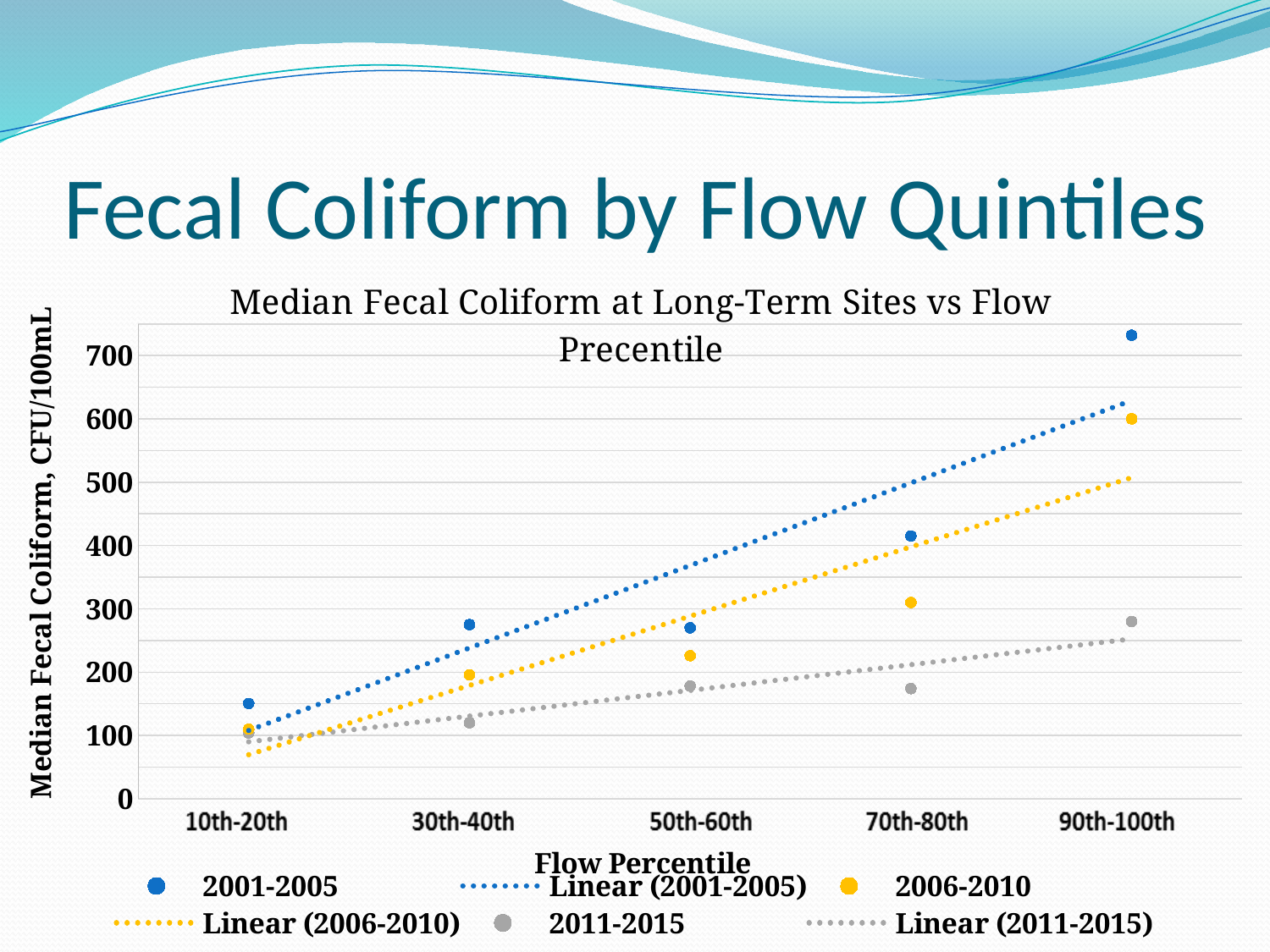

# Fecal Coliform by Flow Quintiles

### Chart: Median Fecal Coliform at Long-Term Sites vs Flow Precentile

| Category | 2001-2005 | 2006-2010 | 2011-2015 |
|---|---|---|---|